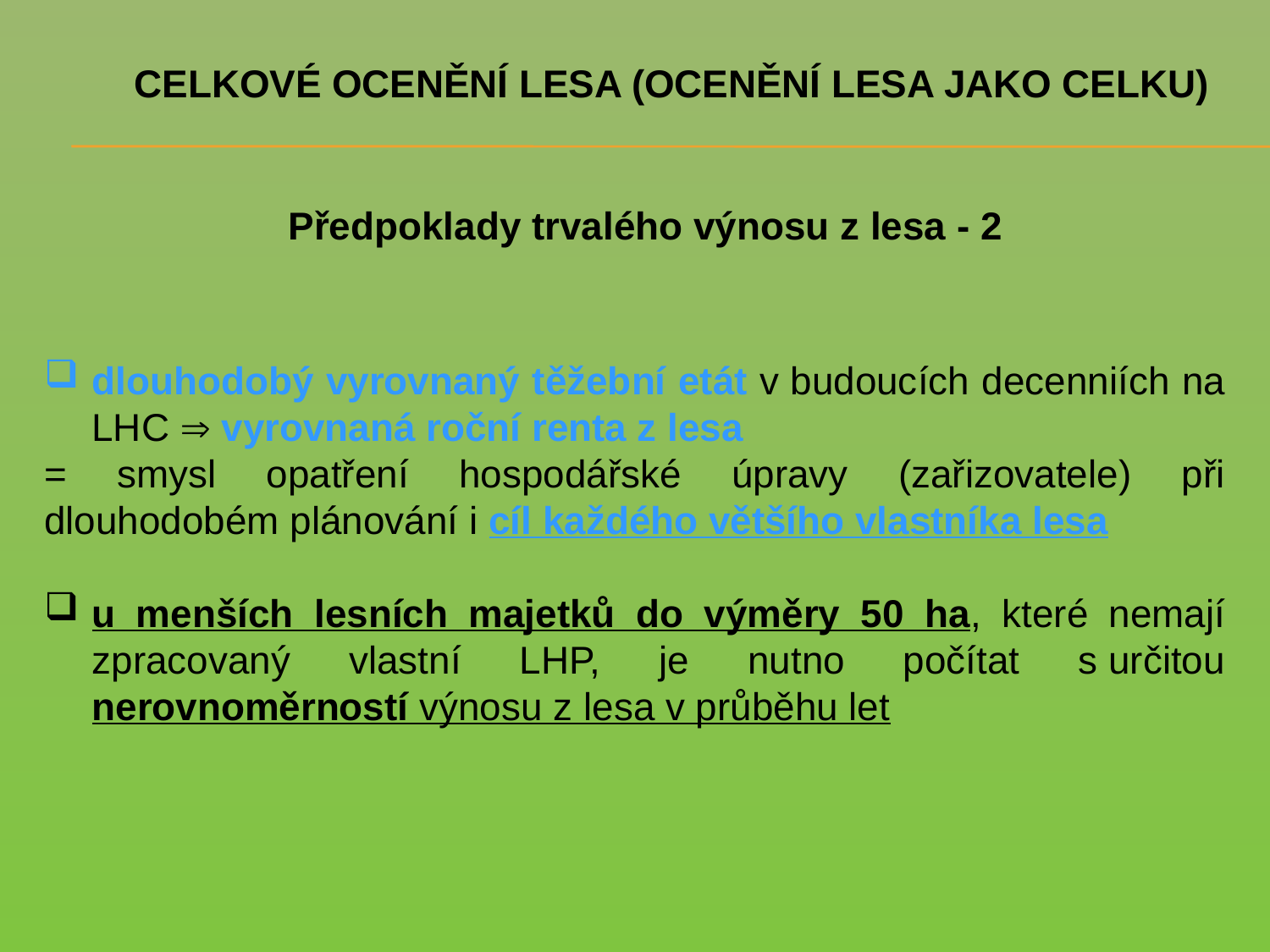

# CELKOVÉ OCENĚNÍ LESA (OCENĚNÍ LESA JAKO CELKU)

Předpoklady trvalého výnosu z lesa - 2
dlouhodobý vyrovnaný těžební etát v budoucích decenniích na LHC ⇒ vyrovnaná roční renta z lesa
= smysl opatření hospodářské úpravy (zařizovatele) při dlouhodobém plánování i cíl každého většího vlastníka lesa

u menších lesních majetků do výměry 50 ha, které nemají zpracovaný vlastní LHP, je nutno počítat s určitou nerovnoměrností výnosu z lesa v průběhu let